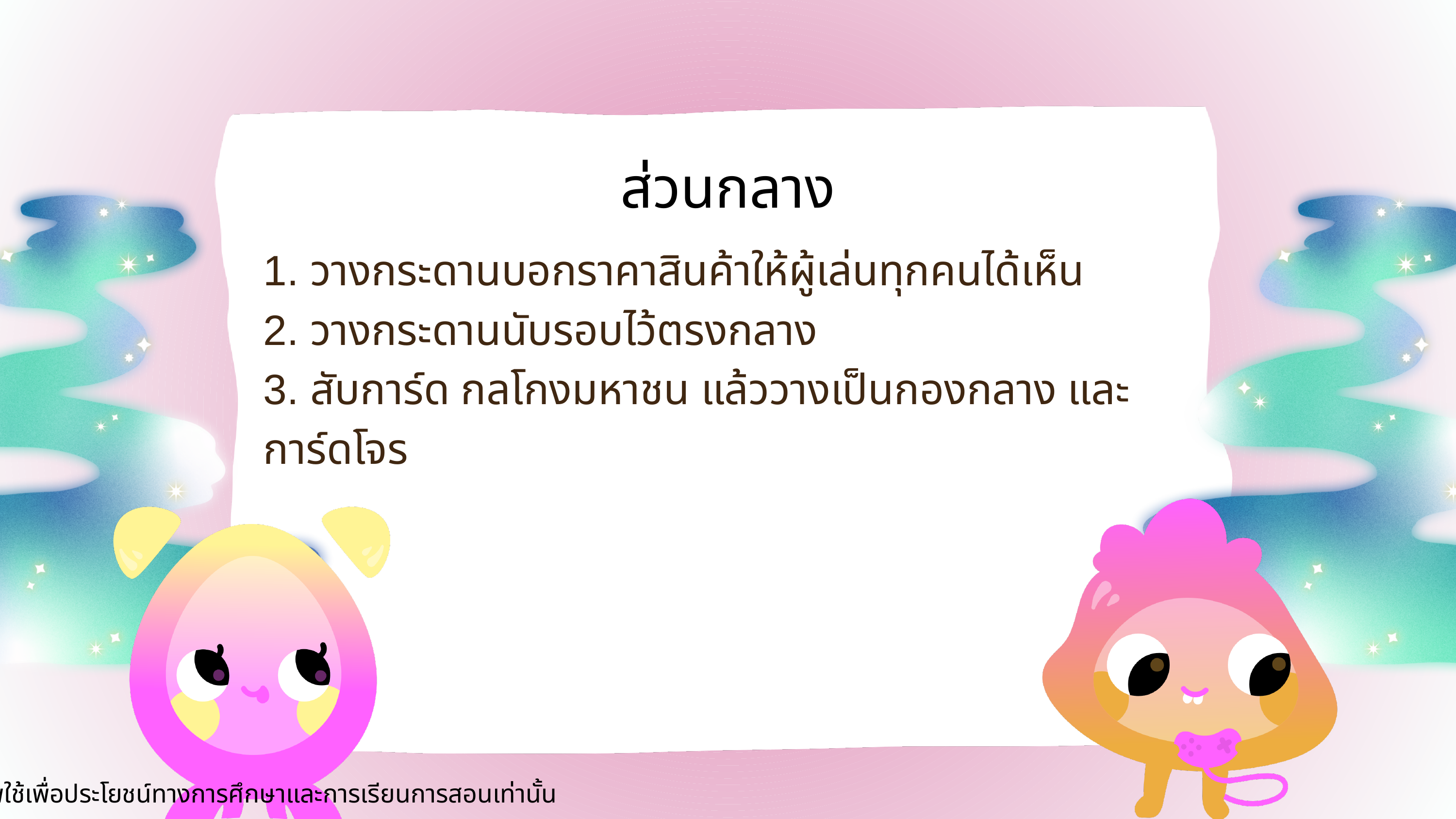

ส่วนกลาง

1. วางกระดานบอกราคาสินค้าให้ผู้เล่นทุกคนได้เห็น
2. วางกระดานนับรอบไว้ตรงกลาง
3. สับการ์ด กลโกงมหาชน แล้ววางเป็นกองกลาง และการ์ดโจร

ภาพใช้เพื่อประโยชน์ทางการศึกษาและการเรียนการสอนเท่านั้น